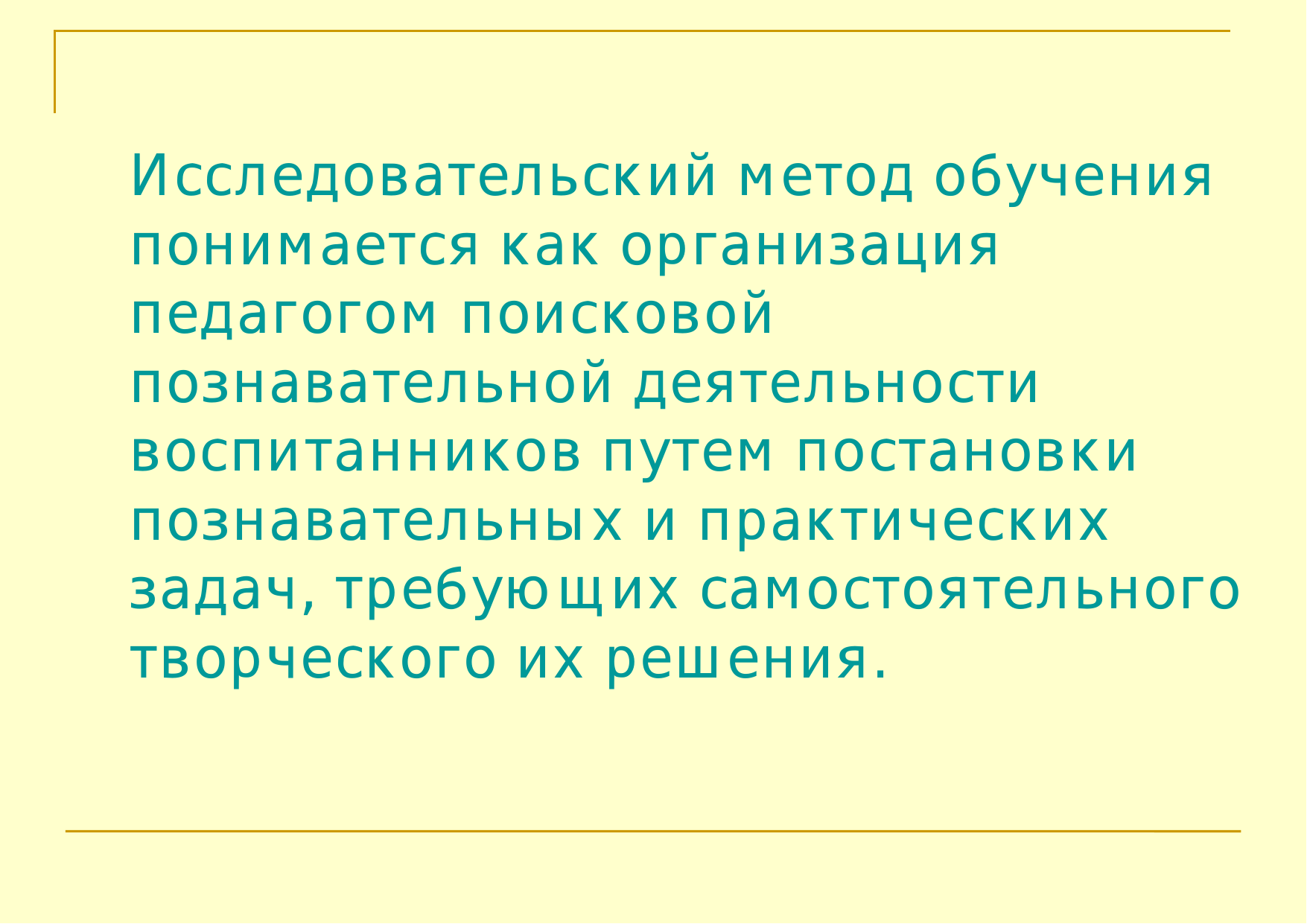

Исследовательский метод обучения понимается как организация педагогом поисковой познавательной деятельности воспитанников путем постановки познавательных и практических задач, требующих самостоятельного творческого их решения.